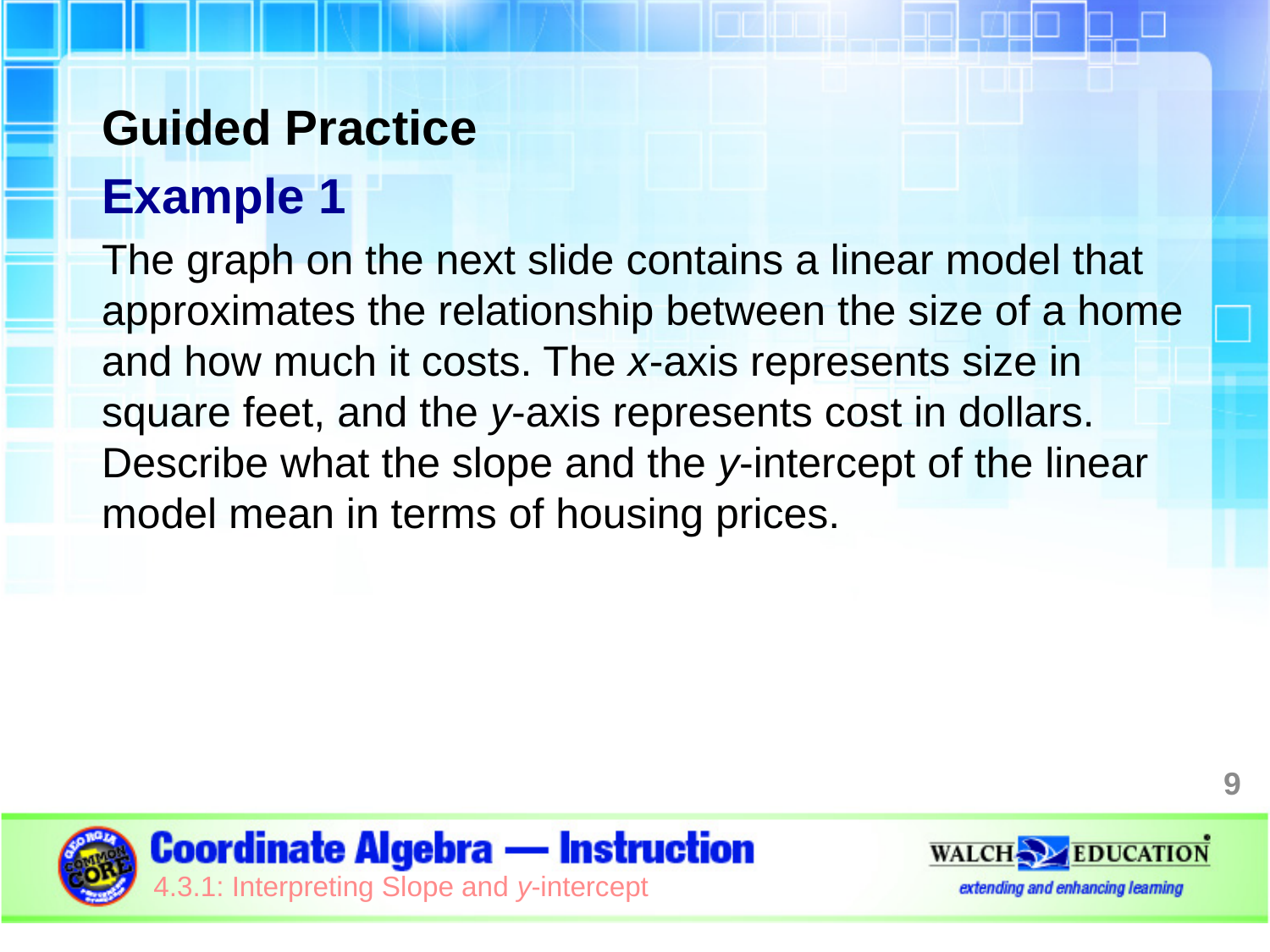

Guided Practice
Example 1
The graph on the next slide contains a linear model that approximates the relationship between the size of a home and how much it costs. The x-axis represents size in square feet, and the y-axis represents cost in dollars. Describe what the slope and the y-intercept of the linear model mean in terms of housing prices.

9
4.3.1: Interpreting Slope and y-intercept